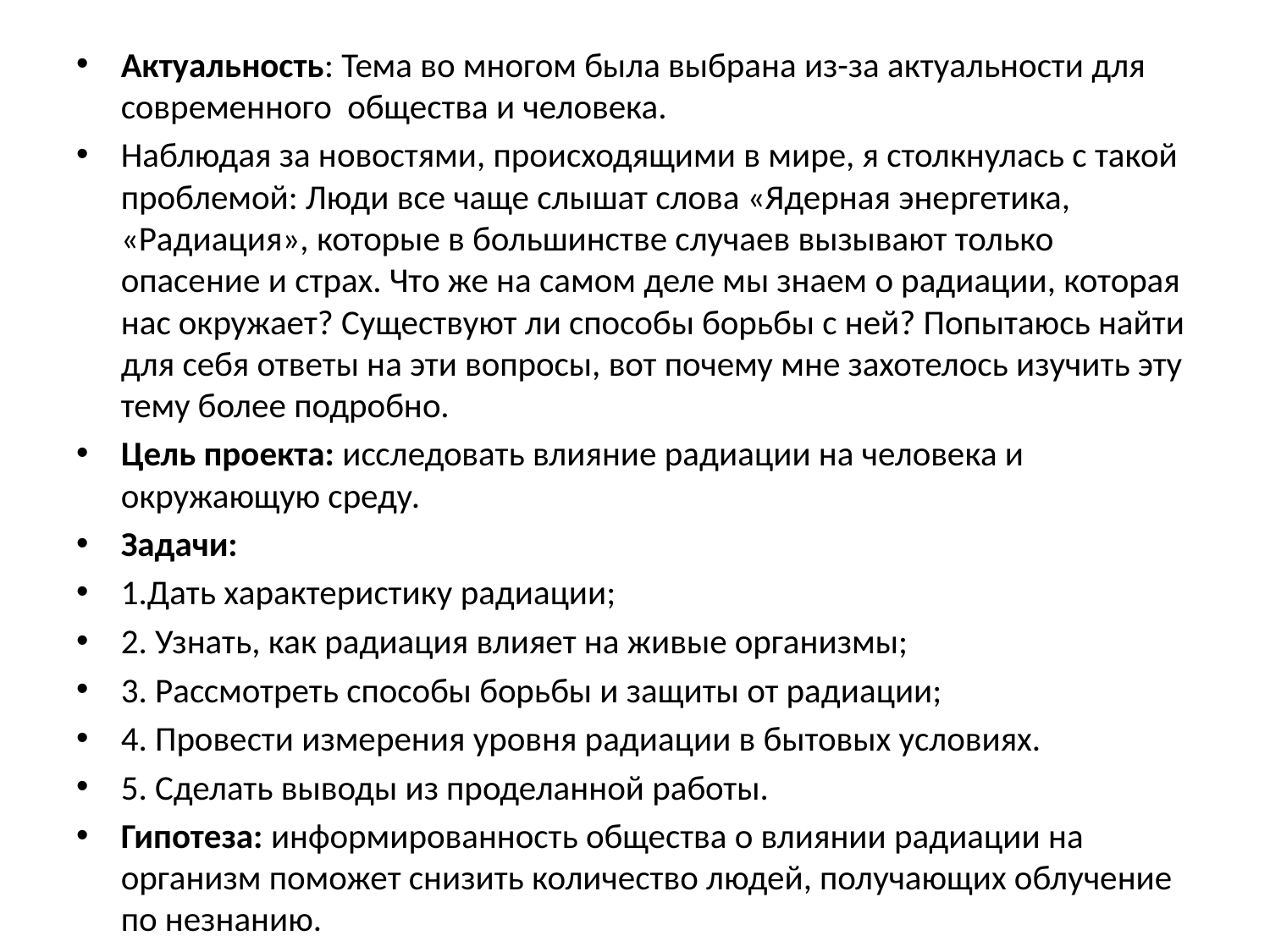

Актуальность: Тема во многом была выбрана из-за актуальности для современного  общества и человека.
Наблюдая за новостями, происходящими в мире, я столкнулась с такой проблемой: Люди все чаще слышат слова «Ядерная энергетика, «Радиация», которые в большинстве случаев вызывают только опасение и страх. Что же на самом деле мы знаем о радиации, которая нас окружает? Существуют ли способы борьбы с ней? Попытаюсь найти для себя ответы на эти вопросы, вот почему мне захотелось изучить эту тему более подробно.
Цель проекта: исследовать влияние радиации на человека и окружающую среду.
Задачи:
1.Дать характеристику радиации;
2. Узнать, как радиация влияет на живые организмы;
3. Рассмотреть способы борьбы и защиты от радиации;
4. Провести измерения уровня радиации в бытовых условиях.
5. Сделать выводы из проделанной работы.
Гипотеза: информированность общества о влиянии радиации на организм поможет снизить количество людей, получающих облучение по незнанию.